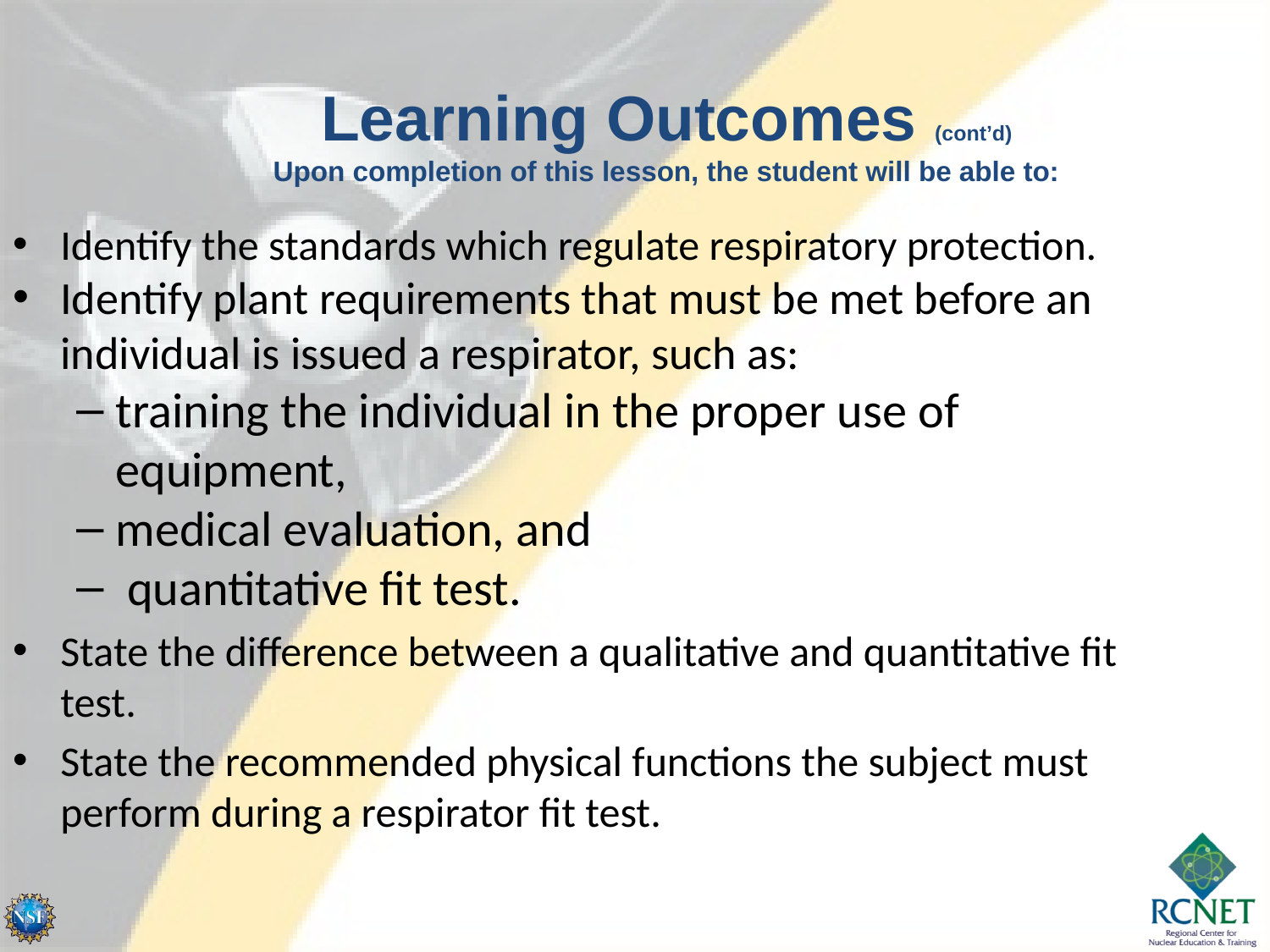

Learning Outcomes (cont’d)
Upon completion of this lesson, the student will be able to:
Identify the standards which regulate respiratory protection.
Identify plant requirements that must be met before an individual is issued a respirator, such as:
training the individual in the proper use of equipment,
medical evaluation, and
 quantitative fit test.
State the difference between a qualitative and quantitative fit test.
State the recommended physical functions the subject must perform during a respirator fit test.